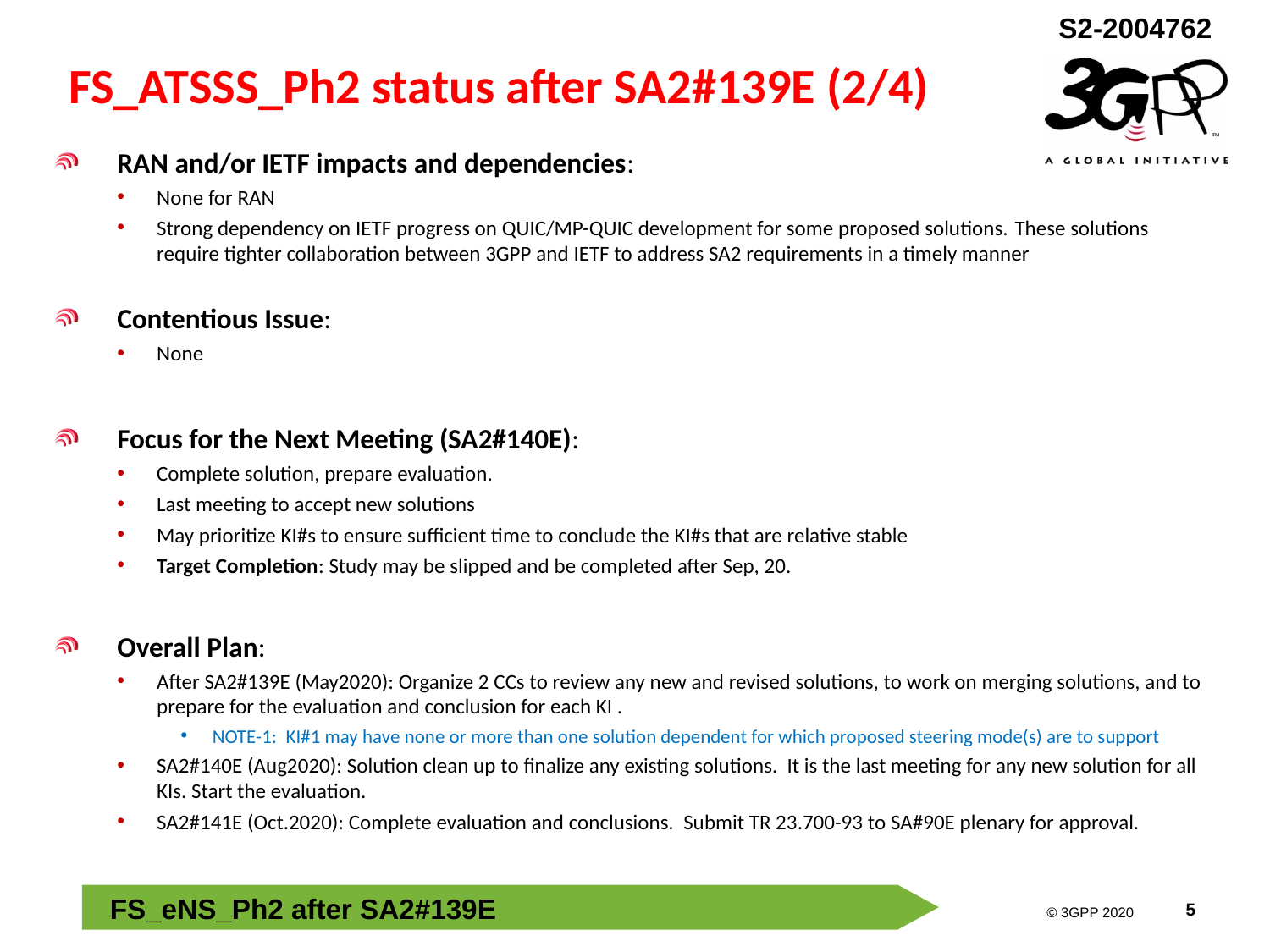

# FS_ATSSS_Ph2 status after SA2#139E (2/4)
RAN and/or IETF impacts and dependencies:
None for RAN
Strong dependency on IETF progress on QUIC/MP-QUIC development for some proposed solutions. These solutions require tighter collaboration between 3GPP and IETF to address SA2 requirements in a timely manner

Contentious Issue:
None

Focus for the Next Meeting (SA2#140E):
Complete solution, prepare evaluation.
Last meeting to accept new solutions
May prioritize KI#s to ensure sufficient time to conclude the KI#s that are relative stable
Target Completion: Study may be slipped and be completed after Sep, 20.

Overall Plan:
After SA2#139E (May2020): Organize 2 CCs to review any new and revised solutions, to work on merging solutions, and to prepare for the evaluation and conclusion for each KI .
NOTE-1:  KI#1 may have none or more than one solution dependent for which proposed steering mode(s) are to support
SA2#140E (Aug2020): Solution clean up to finalize any existing solutions.  It is the last meeting for any new solution for all KIs. Start the evaluation.
SA2#141E (Oct.2020): Complete evaluation and conclusions.  Submit TR 23.700-93 to SA#90E plenary for approval.